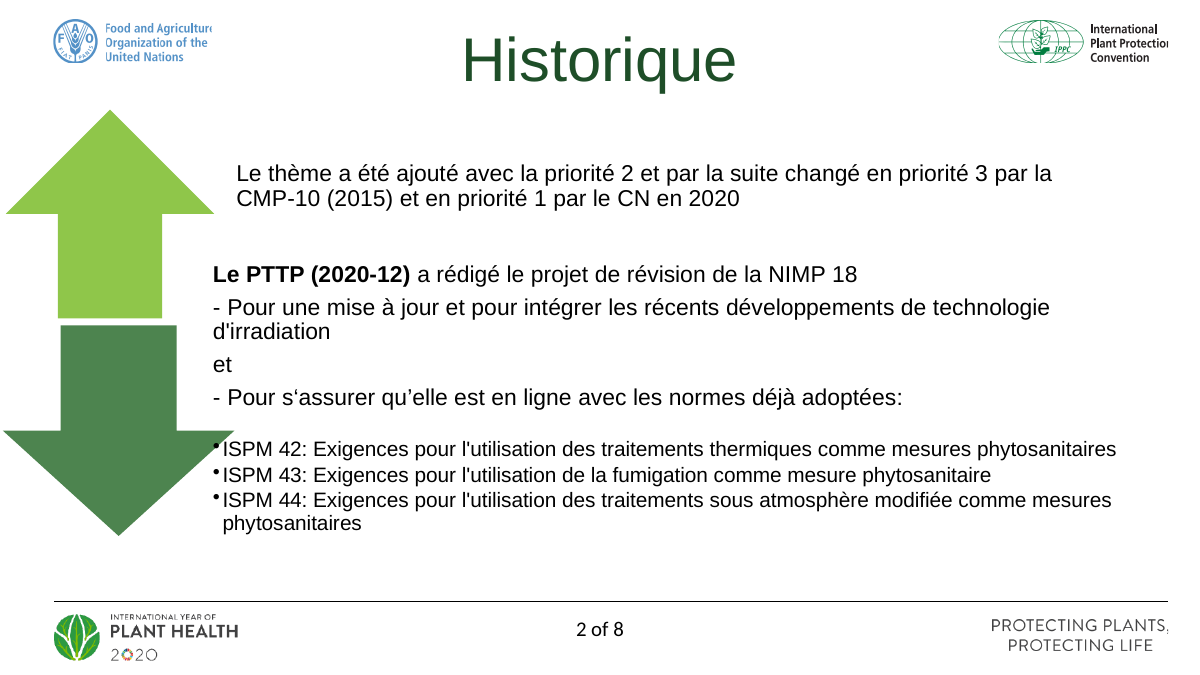

Historique
Le thème a été ajouté avec la priorité 2 et par la suite changé en priorité 3 par la CMP-10 (2015) et en priorité 1 par le CN en 2020
Le PTTP (2020-12) a rédigé le projet de révision de la NIMP 18
- Pour une mise à jour et pour intégrer les récents développements de technologie d'irradiation
et
- Pour s‘assurer qu’elle est en ligne avec les normes déjà adoptées:

ISPM 42: Exigences pour l'utilisation des traitements thermiques comme mesures phytosanitaires
ISPM 43: Exigences pour l'utilisation de la fumigation comme mesure phytosanitaire
ISPM 44: Exigences pour l'utilisation des traitements sous atmosphère modifiée comme mesures phytosanitaires
2 of 8